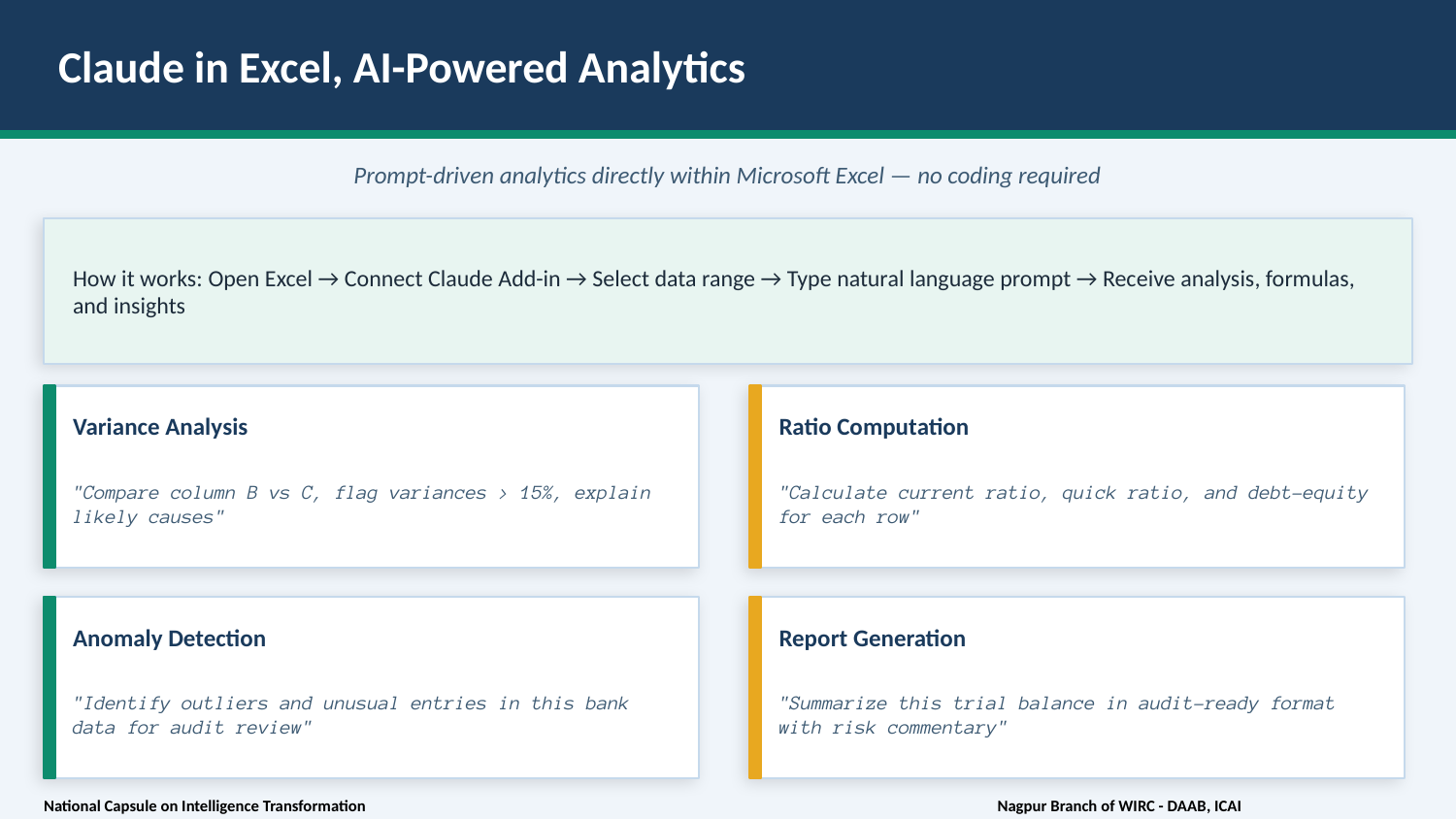

Claude in Excel, AI-Powered Analytics

Prompt-driven analytics directly within Microsoft Excel — no coding required

How it works: Open Excel → Connect Claude Add-in → Select data range → Type natural language prompt → Receive analysis, formulas, and insights

Variance Analysis
Ratio Computation
"Compare column B vs C, flag variances > 15%, explain likely causes"
"Calculate current ratio, quick ratio, and debt-equity for each row"

Anomaly Detection
Report Generation
"Identify outliers and unusual entries in this bank data for audit review"
"Summarize this trial balance in audit-ready format with risk commentary"
National Capsule on Intelligence Transformation				                      Nagpur Branch of WIRC - DAAB, ICAI